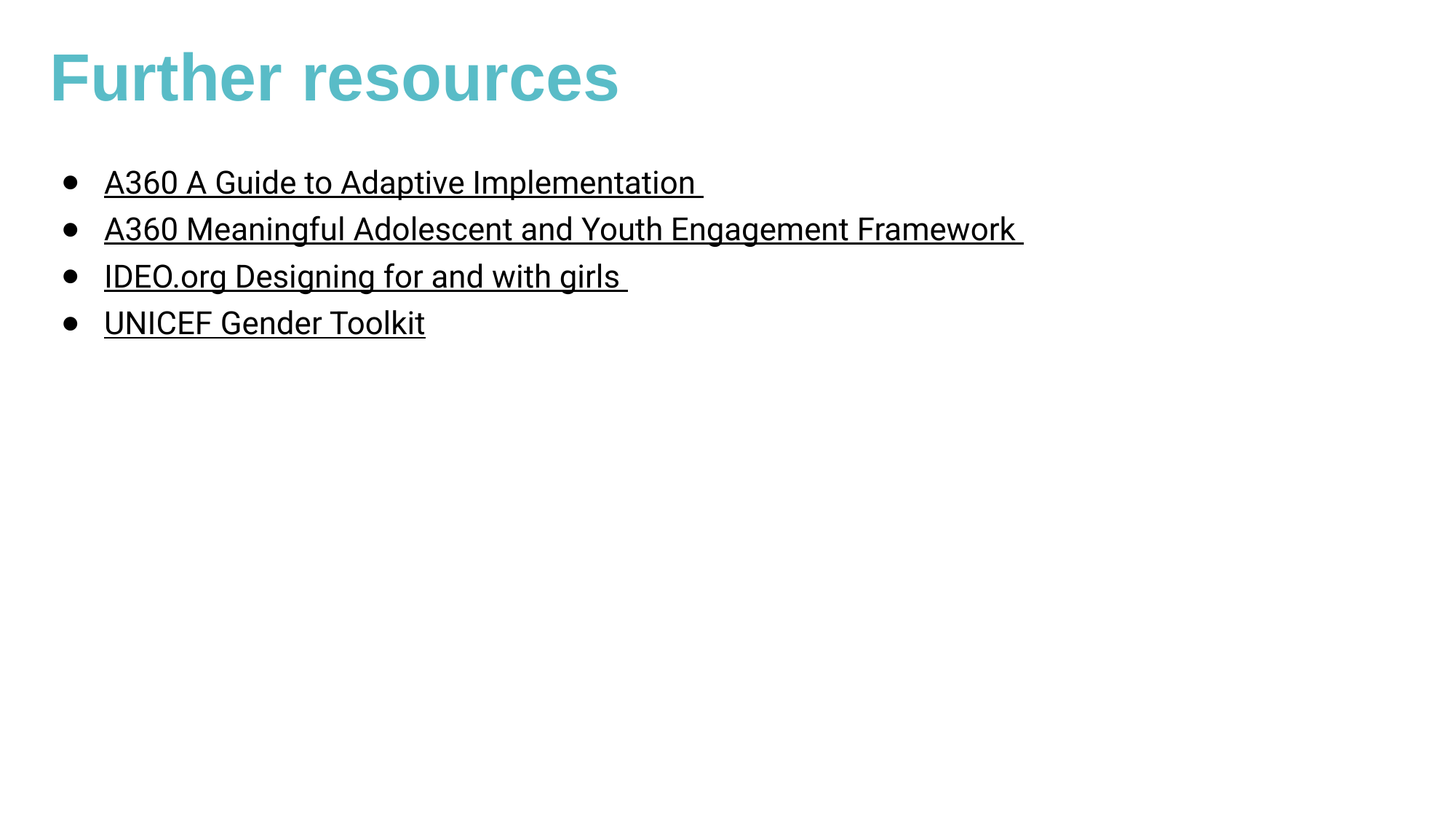

# Further resources
A360 A Guide to Adaptive Implementation
A360 Meaningful Adolescent and Youth Engagement Framework
IDEO.org Designing for and with girls
UNICEF Gender Toolkit